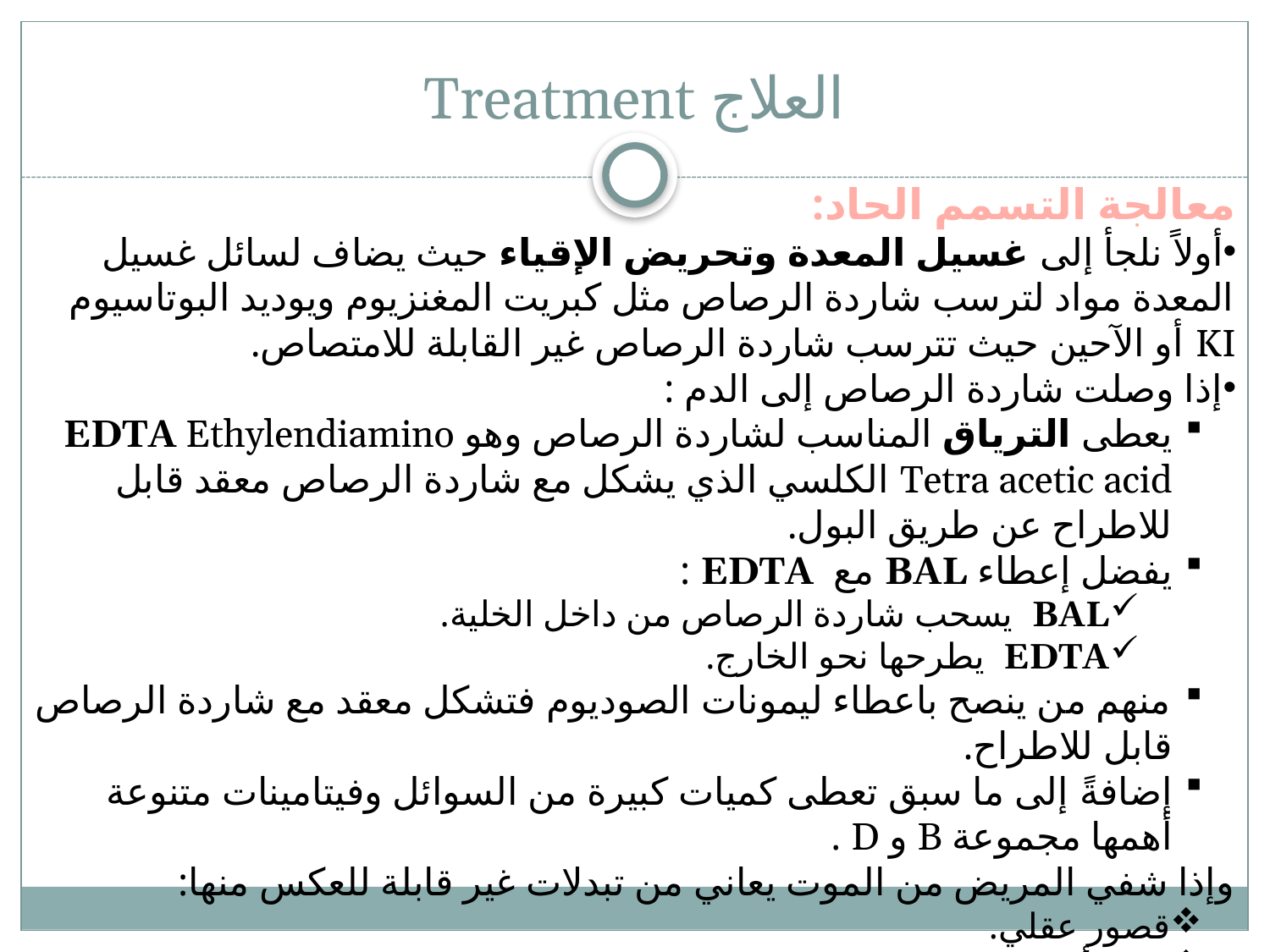

# العلاج Treatment
معالجة التسمم الحاد:
أولاً نلجأ إلى غسيل المعدة وتحريض الإقياء حيث يضاف لسائل غسيل المعدة مواد لترسب شاردة الرصاص مثل كبريت المغنزيوم ويوديد البوتاسيوم KI أو الآحين حيث تترسب شاردة الرصاص غير القابلة للامتصاص.
إذا وصلت شاردة الرصاص إلى الدم :
يعطى الترياق المناسب لشاردة الرصاص وهو EDTA Ethylendiamino Tetra acetic acid الكلسي الذي يشكل مع شاردة الرصاص معقد قابل للاطراح عن طريق البول.
يفضل إعطاء BAL مع  EDTA :
BAL  يسحب شاردة الرصاص من داخل الخلية.
EDTA  يطرحها نحو الخارج.
منهم من ينصح باعطاء ليمونات الصوديوم فتشكل معقد مع شاردة الرصاص قابل للاطراح.
إضافةً إلى ما سبق تعطى كميات كبيرة من السوائل وفيتامينات متنوعة أهمها مجموعة B و D .
وإذا شفي المريض من الموت يعاني من تبدلات غير قابلة للعكس منها:
قصور عقلي.
بعض أنواع التشنج.
فقر الدم.